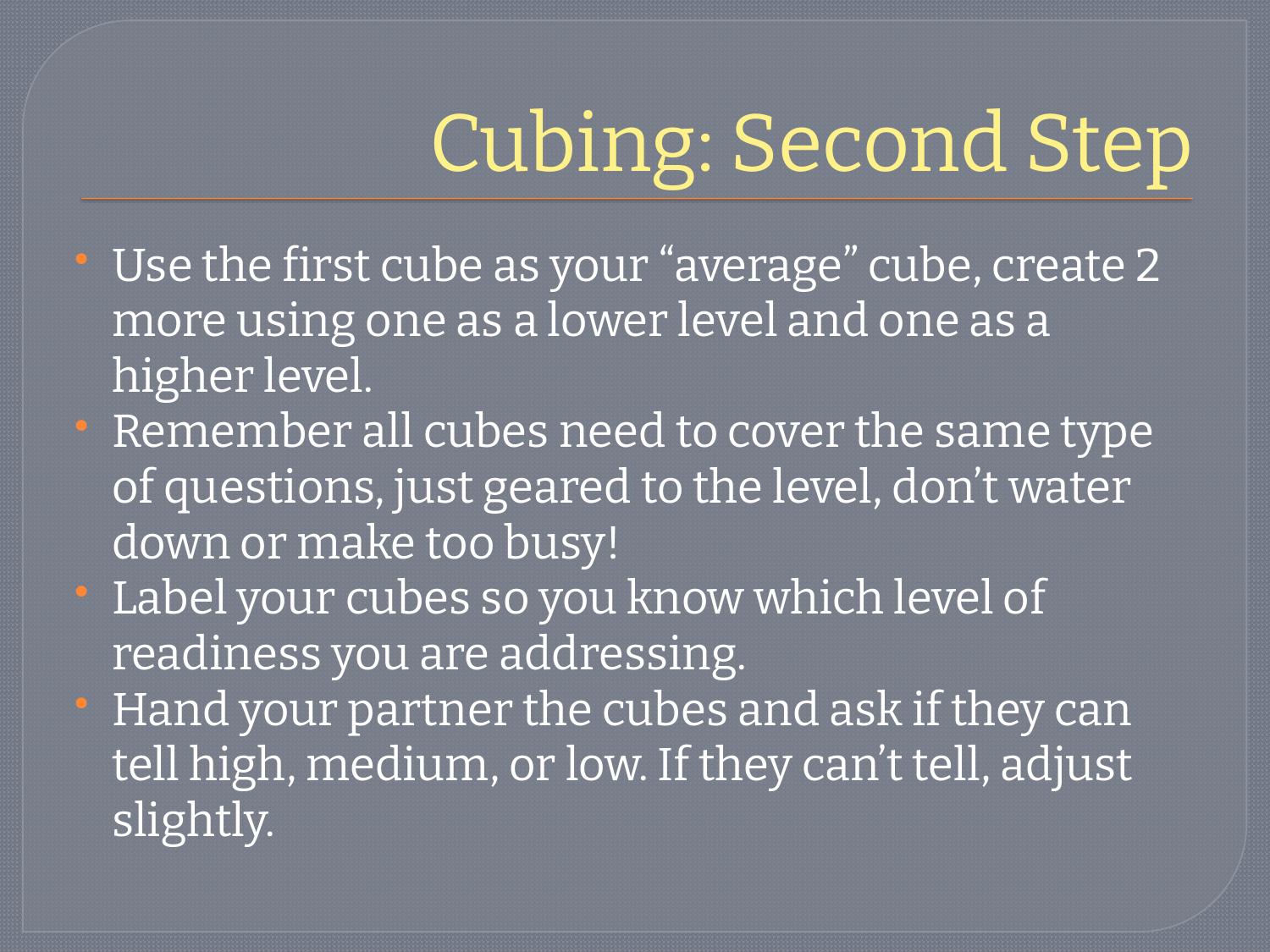

# Cubing: Second Step
Use the first cube as your “average” cube, create 2 more using one as a lower level and one as a higher level.
Remember all cubes need to cover the same type of questions, just geared to the level, don’t water down or make too busy!
Label your cubes so you know which level of readiness you are addressing.
Hand your partner the cubes and ask if they can tell high, medium, or low. If they can’t tell, adjust slightly.